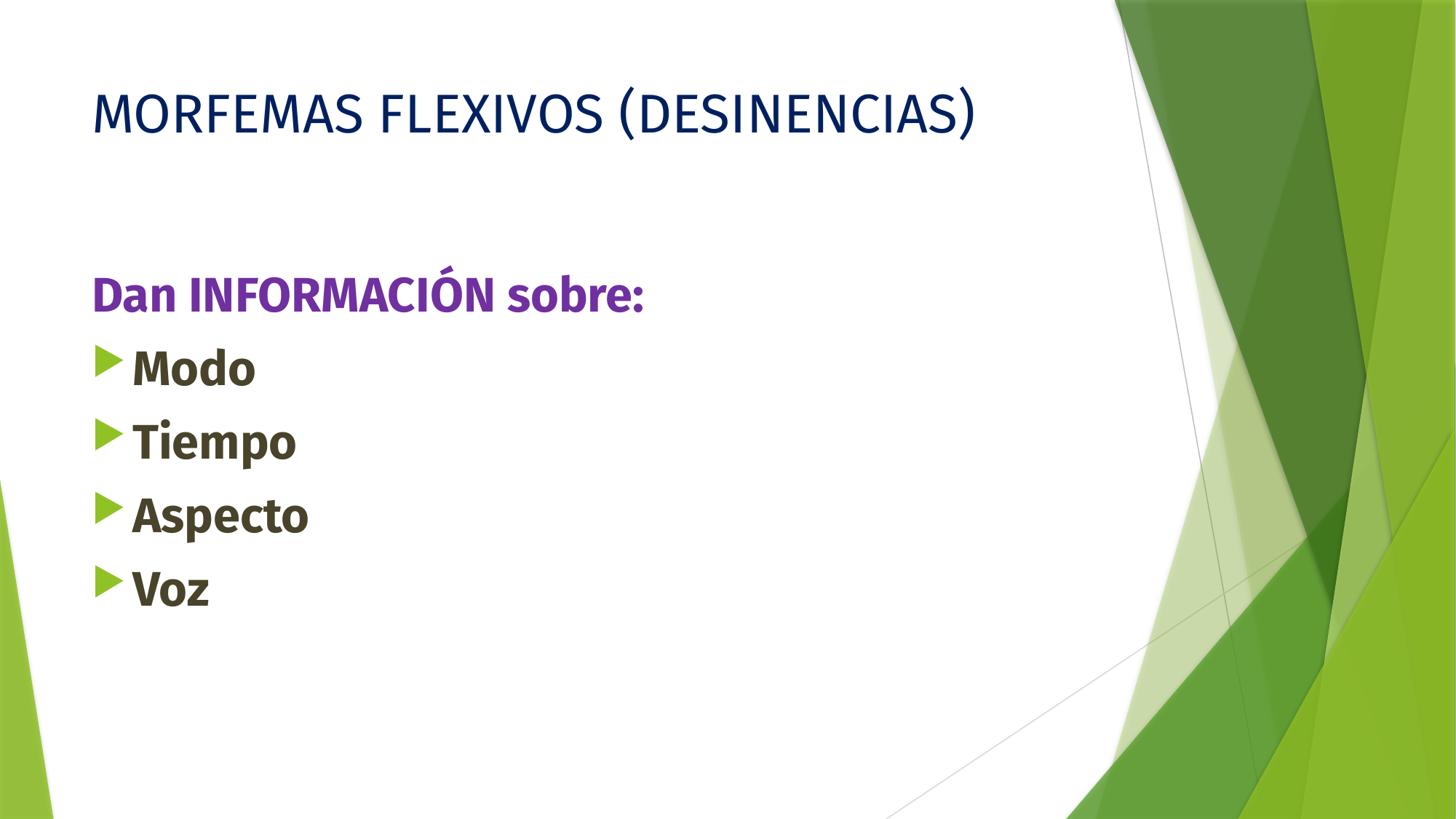

# MORFEMAS FLEXIVOS (DESINENCIAS)
Dan INFORMACIÓN sobre:
Modo
Tiempo
Aspecto
Voz